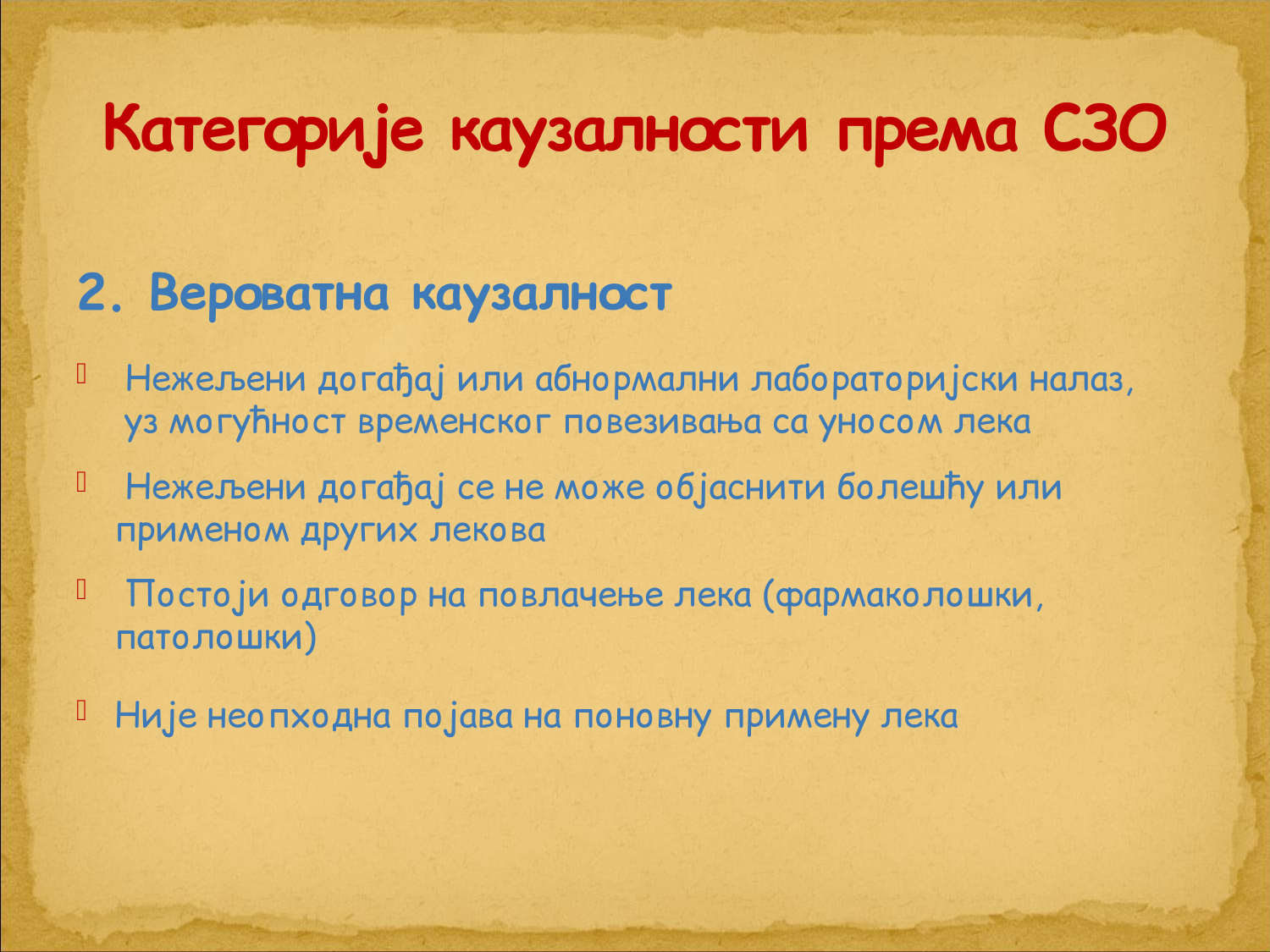

# Категорије каузалности према СЗО
2. Вероватна каузалност

 Нежељени догађај или абнормални лабораторијски налаз,      уз могућност временског повезивања са уносом лека

 Нежељени догађај се не може објаснити болешћу или применом других лекова

 Постоји одговор на повлачење лека (фармаколошки, патолошки)

Није неопходна појaва на поновну примену лека